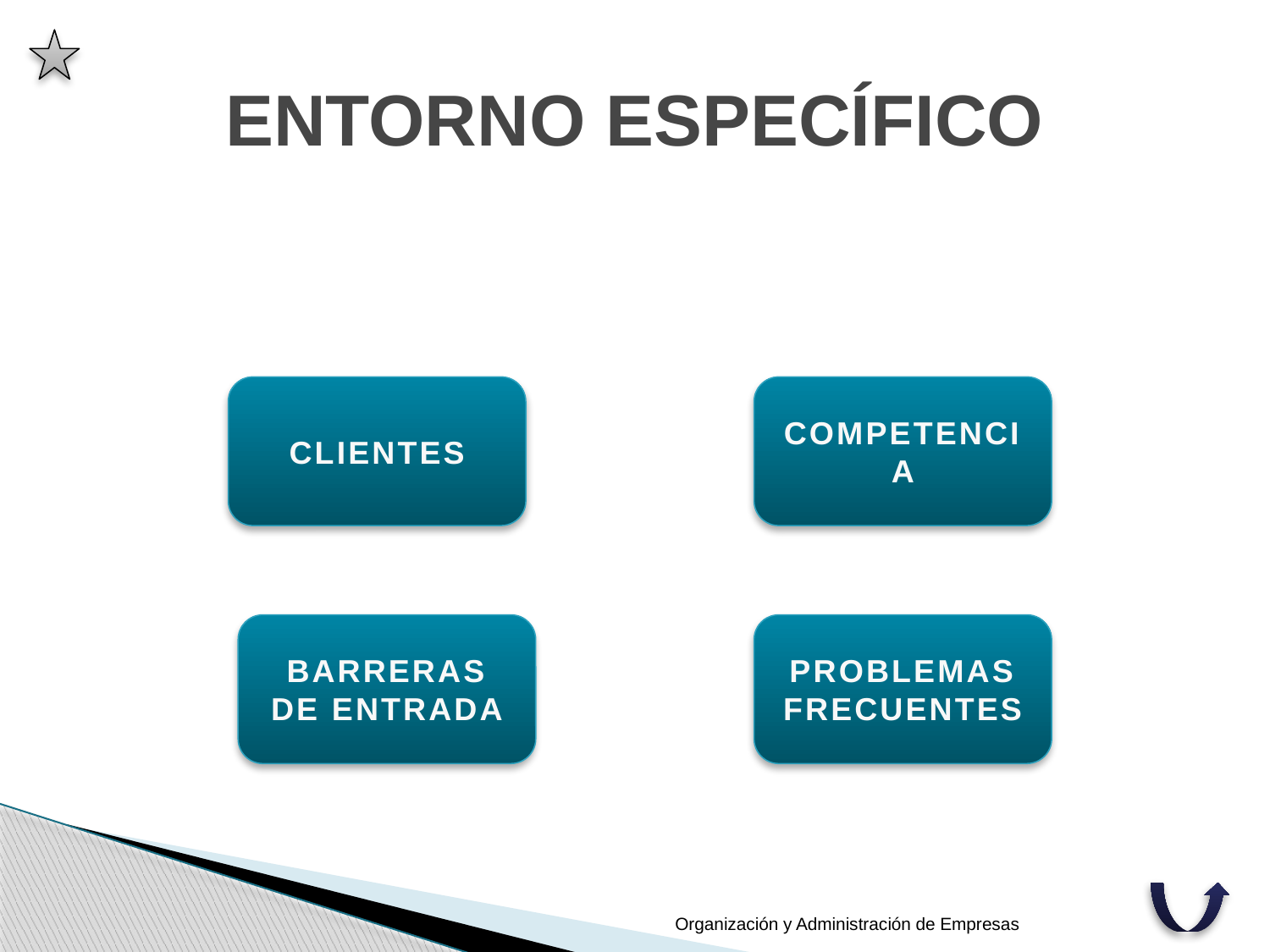

# ENTORNO ESPECÍFICO
CLIENTES
COMPETENCIA
BARRERAS DE ENTRADA
PROBLEMAS FRECUENTES

Organización y Administración de Empresas